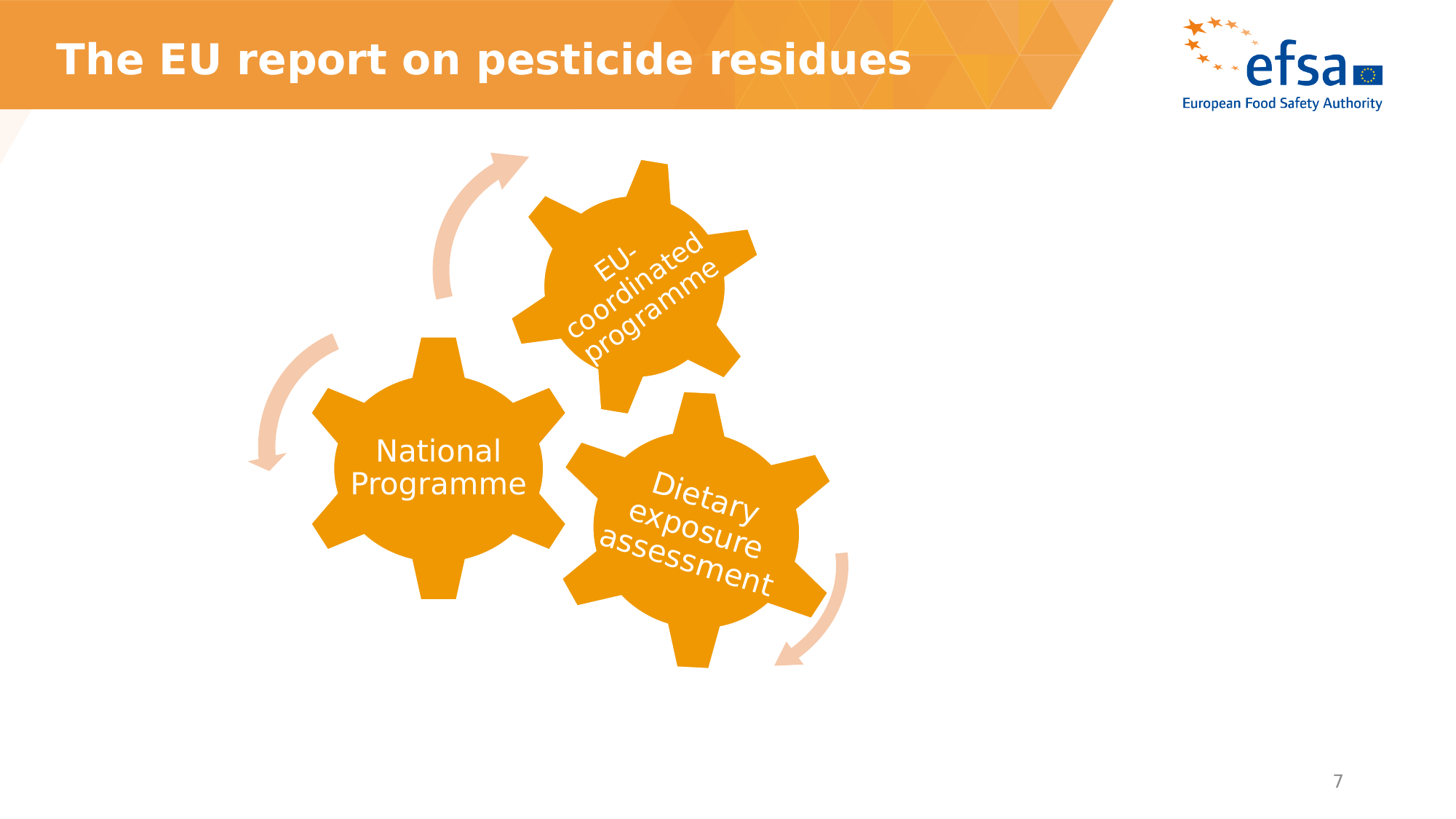

# The EU report on pesticide residues
EU-coordinated programme

National Programme
Dietary exposure assessment

7